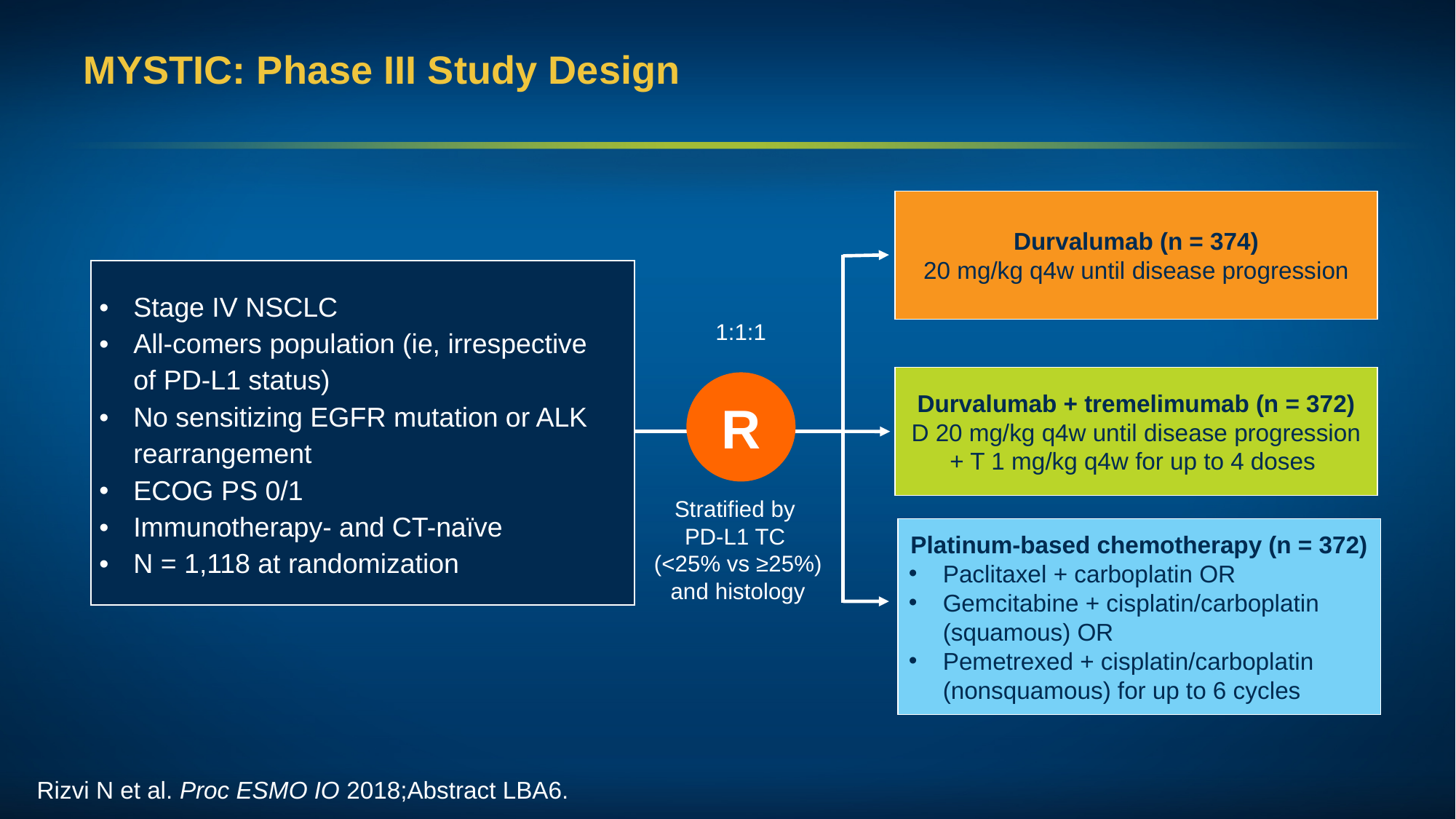

# MYSTIC: Phase III Study Design
Durvalumab (n = 374)
20 mg/kg q4w until disease progression

| Stage IV NSCLC All-comers population (ie, irrespective of PD-L1 status) No sensitizing EGFR mutation or ALK rearrangement ECOG PS 0/1 Immunotherapy- and CT-naïve N = 1,118 at randomization |
| --- |
1:1:1
Durvalumab + tremelimumab (n = 372)
D 20 mg/kg q4w until disease progression + T 1 mg/kg q4w for up to 4 doses
R

Stratified by
PD-L1 TC
(<25% vs ≥25%) and histology
Platinum-based chemotherapy (n = 372)
Paclitaxel + carboplatin OR
Gemcitabine + cisplatin/carboplatin (squamous) OR
Pemetrexed + cisplatin/carboplatin (nonsquamous) for up to 6 cycles

 Rizvi N et al. Proc ESMO IO 2018;Abstract LBA6.